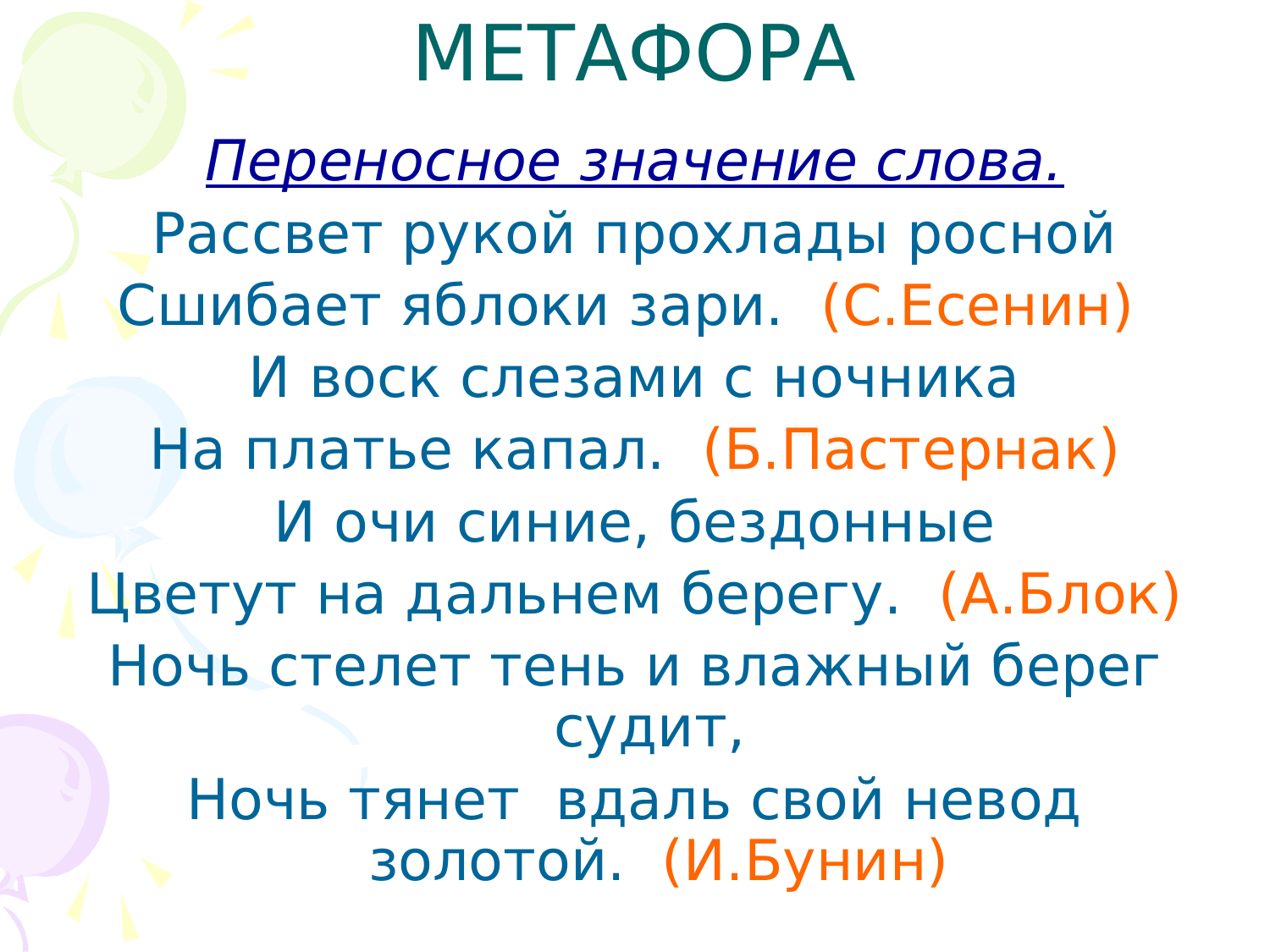

# МЕТАФОРА
Переносное значение слова.
Рассвет рукой прохлады росной
Сшибает яблоки зари.  (С.Есенин)
И воск слезами с ночника
На платье капал.  (Б.Пастернак)
И очи синие, бездонные
Цветут на дальнем берегу.  (А.Блок)
Ночь стелет тень и влажный берег судит,
Ночь тянет  вдаль свой невод золотой.  (И.Бунин)